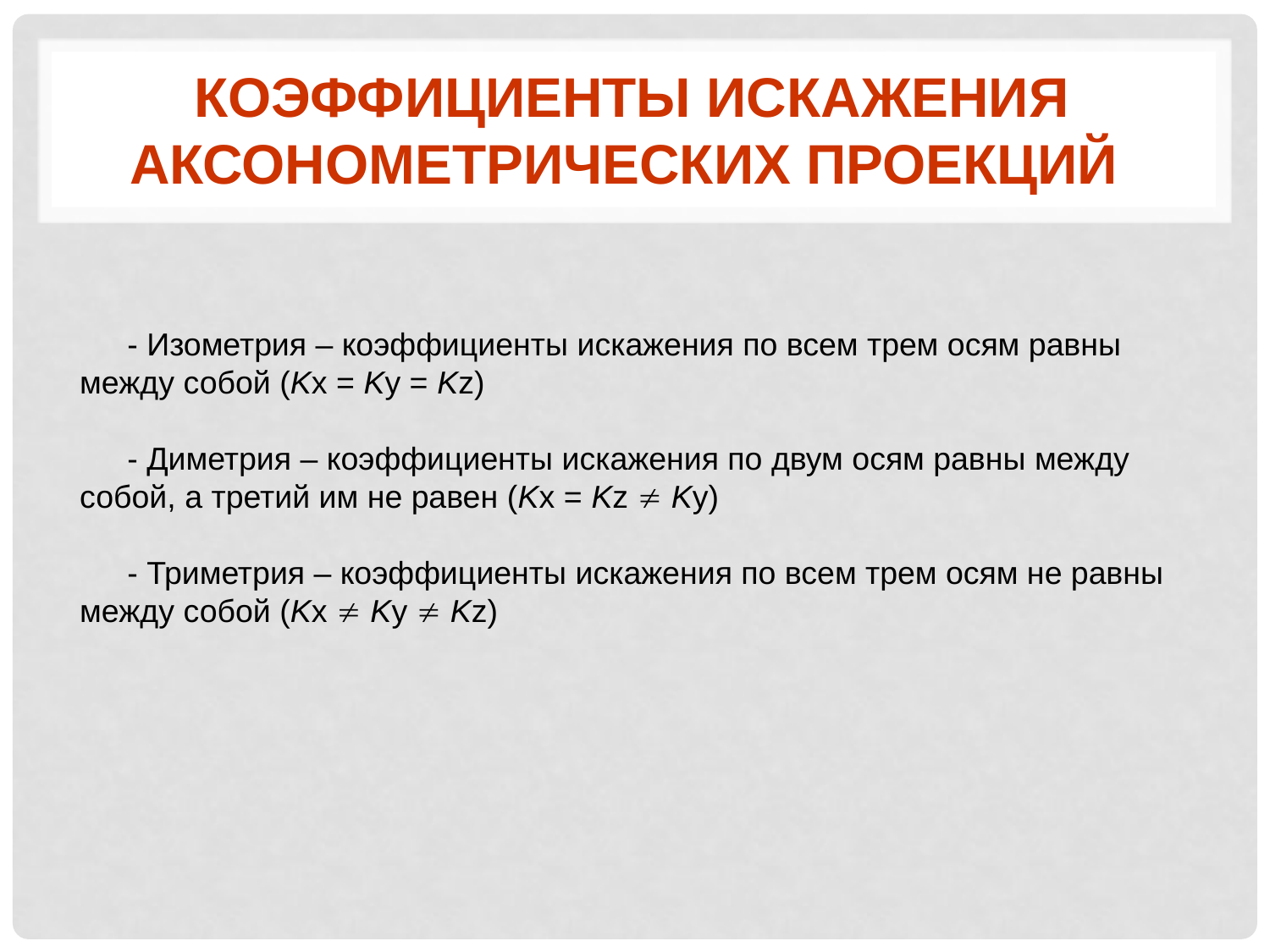

# коэффициенты искажения аксонометрических проекций
- Изометрия – коэффициенты искажения по всем трем осям равны между собой (Kx = Ky = Kz)

- Диметрия – коэффициенты искажения по двум осям равны между собой, а третий им не равен (Kx = Kz ≠ Ky)

- Триметрия – коэффициенты искажения по всем трем осям не равны между собой (Kx ≠ Ky ≠ Kz)